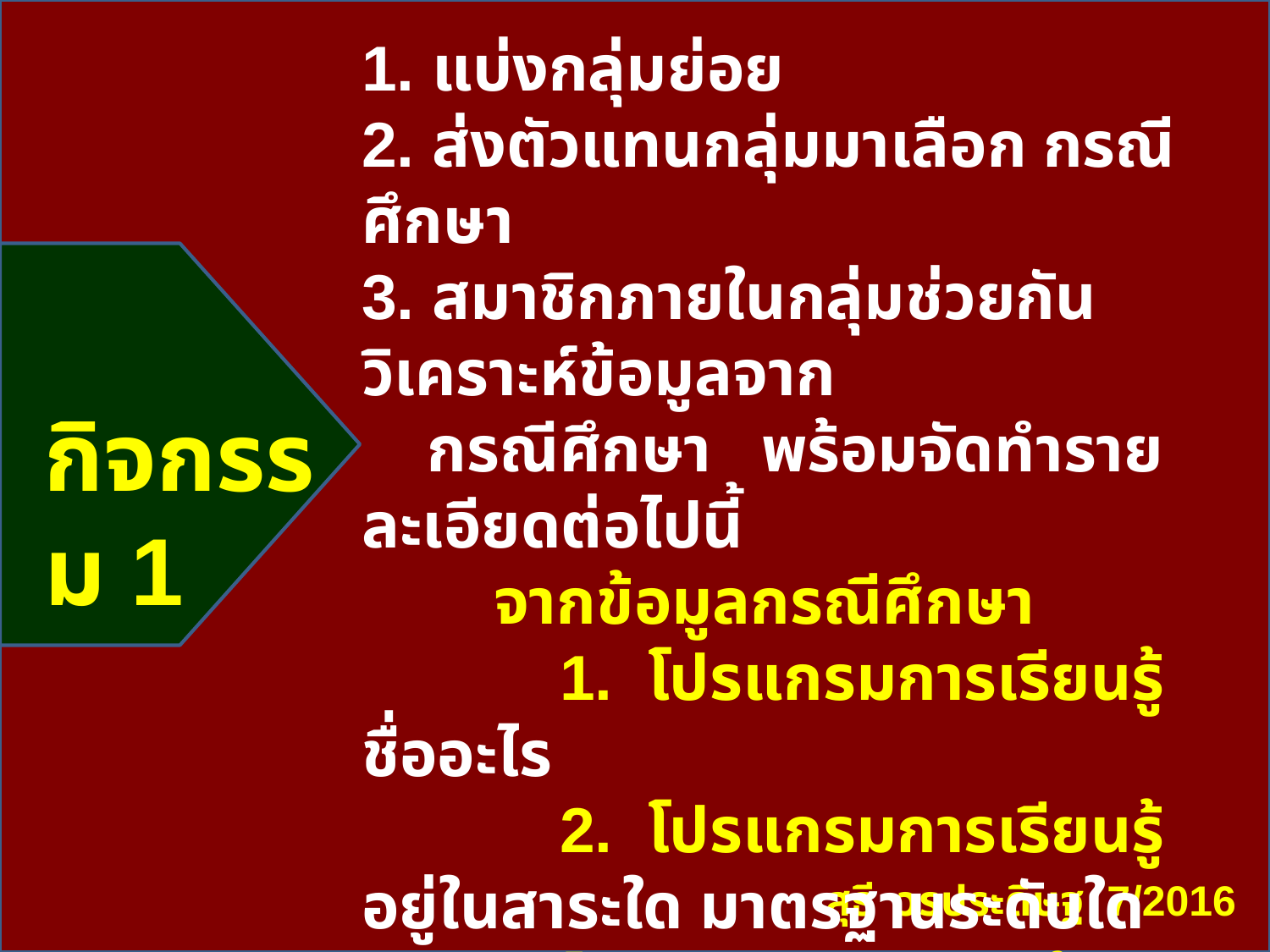

1. แบ่งกลุ่มย่อย
2. ส่งตัวแทนกลุ่มมาเลือก กรณีศึกษา
3. สมาชิกภายในกลุ่มช่วยกันวิเคราะห์ข้อมูลจาก
    กรณีศึกษา   พร้อมจัดทำรายละเอียดต่อไปนี้
        จากข้อมูลกรณีศึกษา
            1.  โปรแกรมการเรียนรู้ ชื่ออะไร
            2.  โปรแกรมการเรียนรู้ อยู่ในสาระใด มาตรฐานระดับใด
 	3. โปรแกรมการเรียนรู้ มีวัตถุประสงค์เพื่ออะไร
            4.  โปรแกรมการเรียนรู้  มีโครงร่างเนื้อหา (รายวิชา) อะไรบ้าง

กิจกรรม 1
สุธี  วรประดิษฐ  7/2016